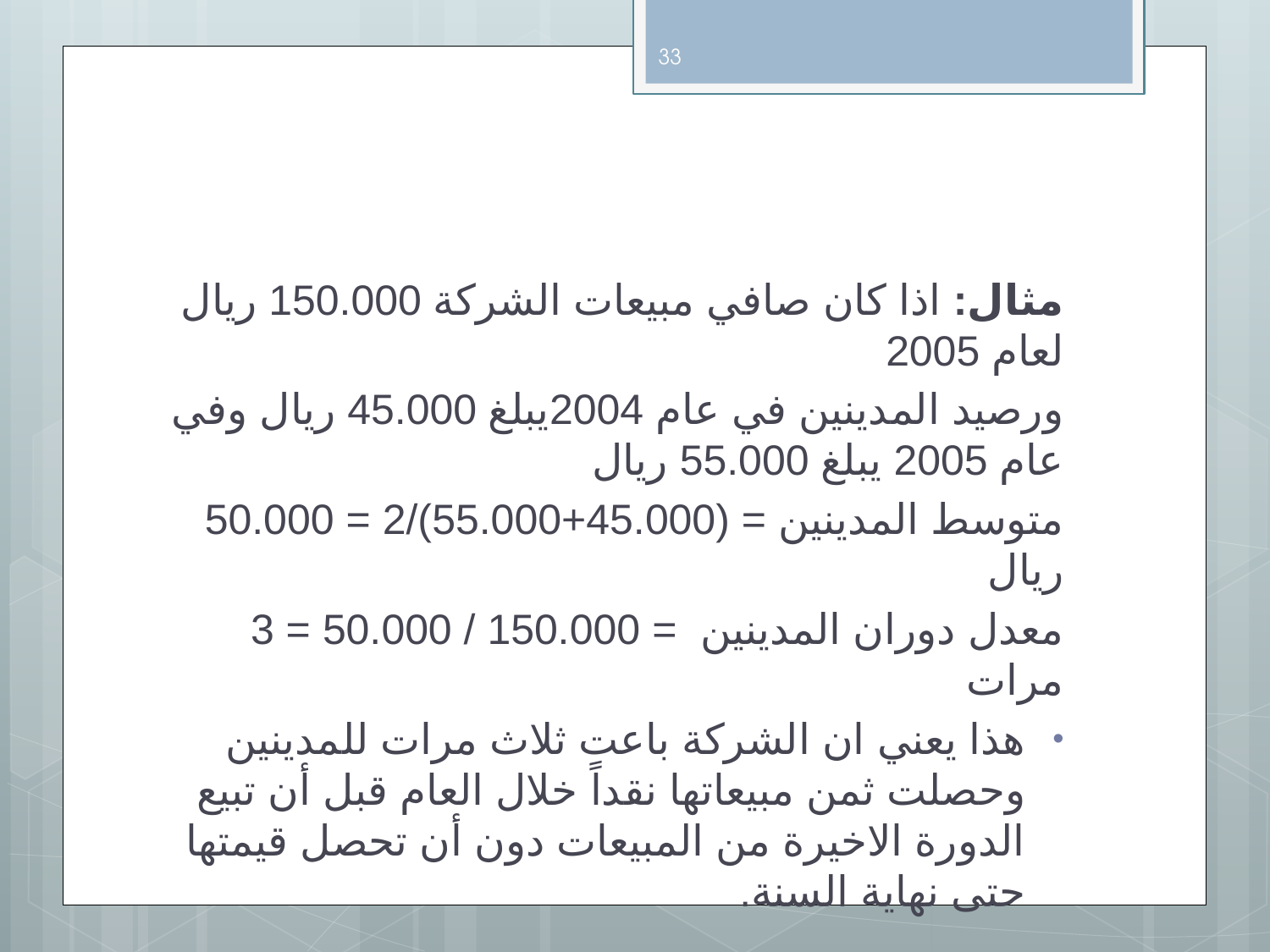

33
مثال: اذا كان صافي مبيعات الشركة 150.000 ريال لعام 2005
ورصيد المدينين في عام 2004يبلغ 45.000 ريال وفي عام 2005 يبلغ 55.000 ريال
متوسط المدينين = (45.000+55.000)/2 = 50.000 ريال
معدل دوران المدينين  = 150.000 / 50.000 = 3 مرات
هذا يعني ان الشركة باعت ثلاث مرات للمدينين وحصلت ثمن مبيعاتها نقداً خلال العام قبل أن تبيع الدورة الاخيرة من المبيعات دون أن تحصل قيمتها حتى نهاية السنة.